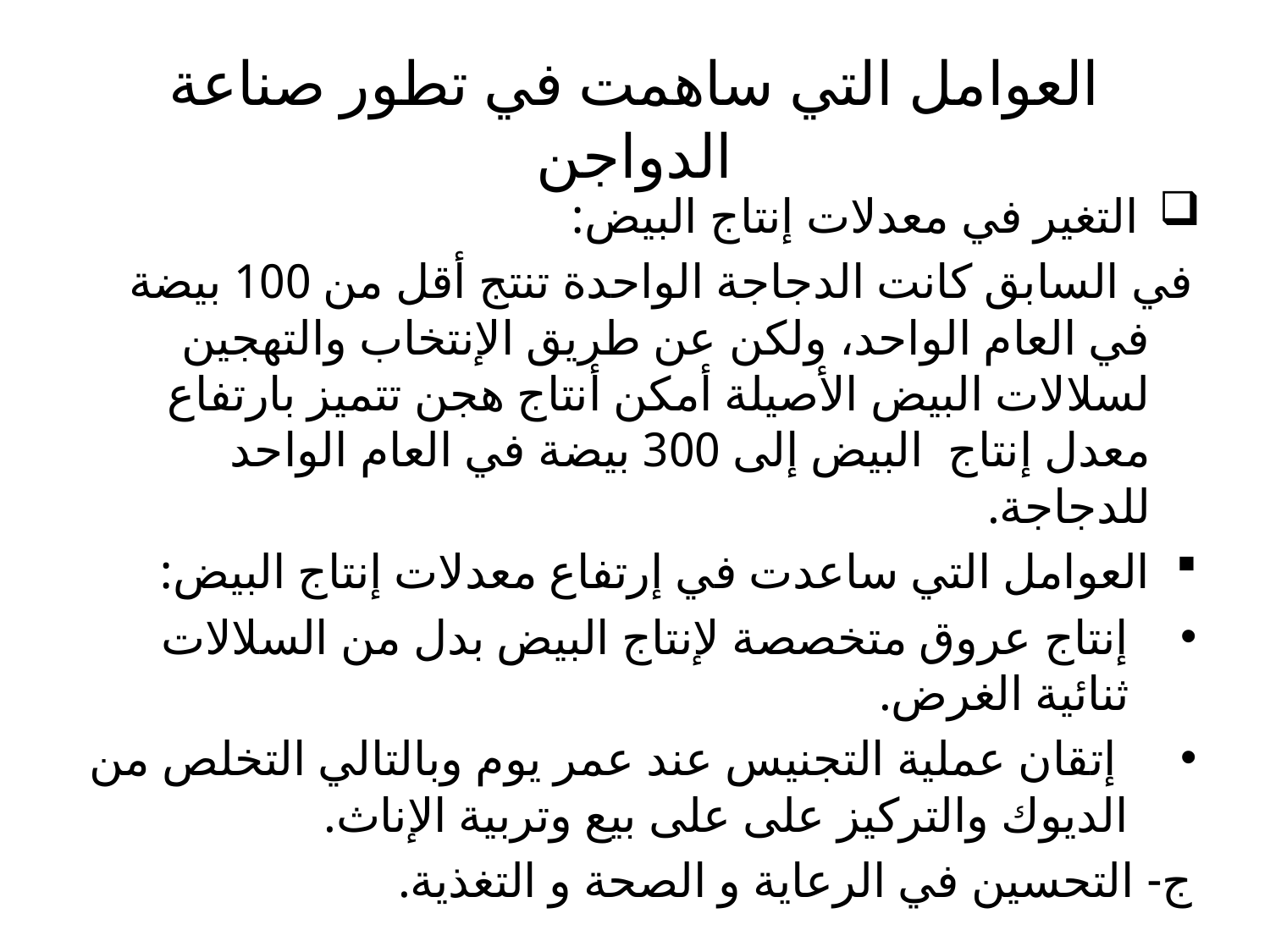

# العوامل التي ساهمت في تطور صناعة الدواجن
 التغير في معدلات إنتاج البيض:
في السابق كانت الدجاجة الواحدة تنتج أقل من 100 بيضة في العام الواحد، ولكن عن طريق الإنتخاب والتهجين لسلالات البيض الأصيلة أمكن أنتاج هجن تتميز بارتفاع معدل إنتاج  البيض إلى 300 بيضة في العام الواحد للدجاجة.
العوامل التي ساعدت في إرتفاع معدلات إنتاج البيض:
إنتاج عروق متخصصة لإنتاج البيض بدل من السلالات ثنائية الغرض.
 إتقان عملية التجنيس عند عمر يوم وبالتالي التخلص من الديوك والتركيز على على بيع وتربية الإناث.
ج- التحسين في الرعاية و الصحة و التغذية.